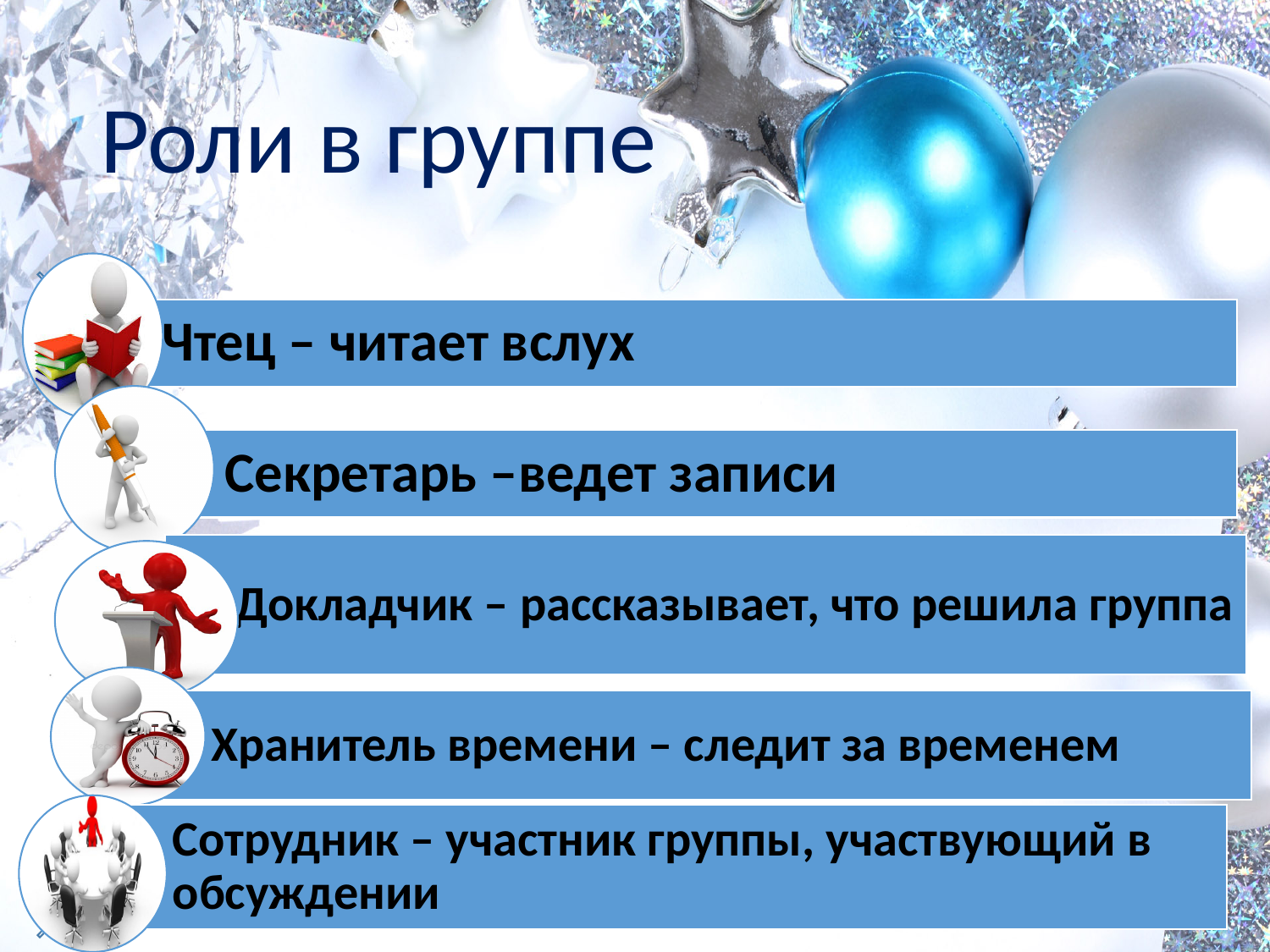

# Роли в группе
Чтец – читает вслух
Секретарь –ведет записи
Докладчик – рассказывает, что решила группа
Хранитель времени – следит за временем
Сотрудник – участник группы, участвующий в обсуждении